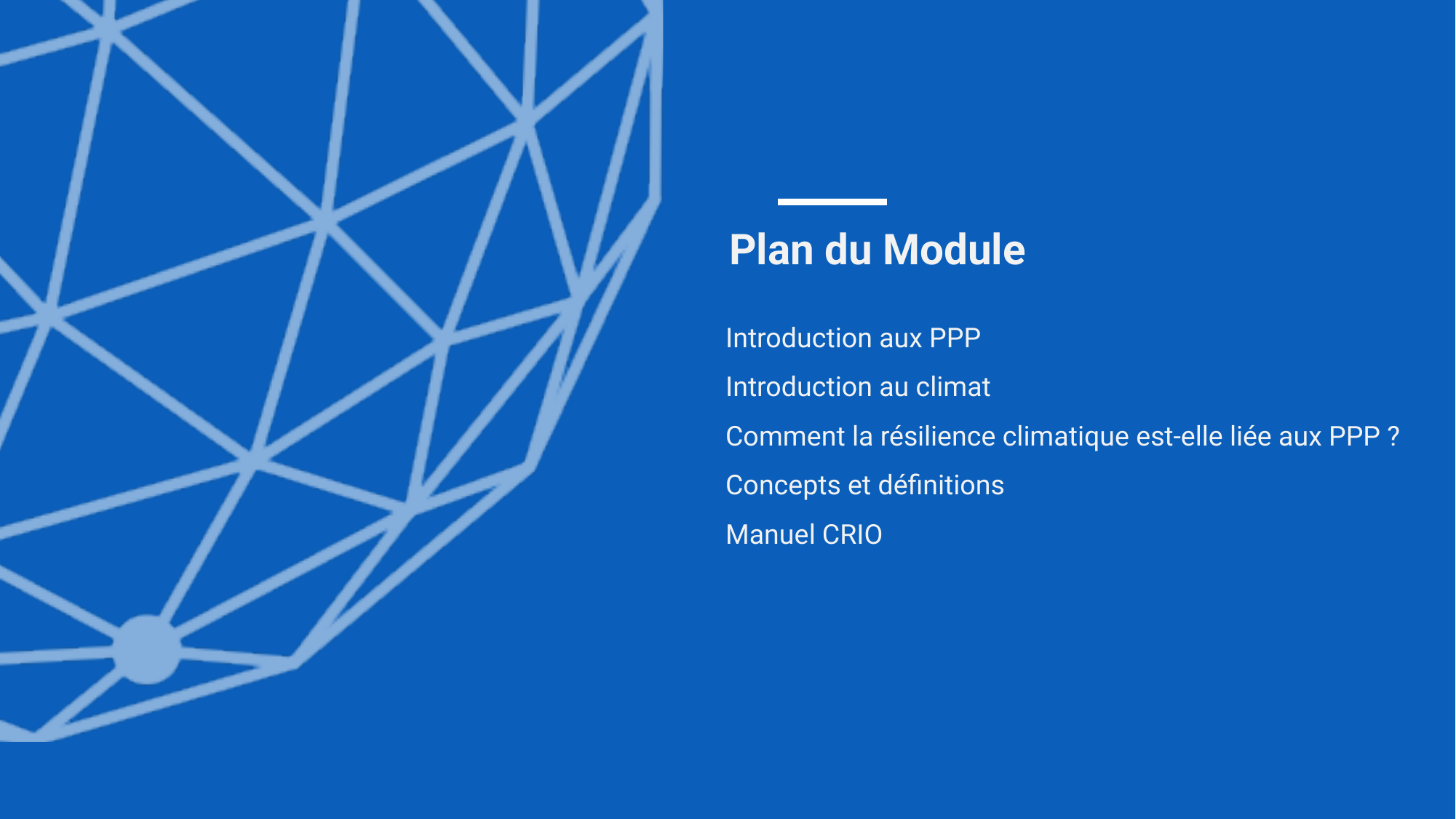

Plan du Module
Introduction aux PPP
Introduction au climat
Comment la résilience climatique est-elle liée aux PPP ?
Concepts et définitions
Manuel CRIO